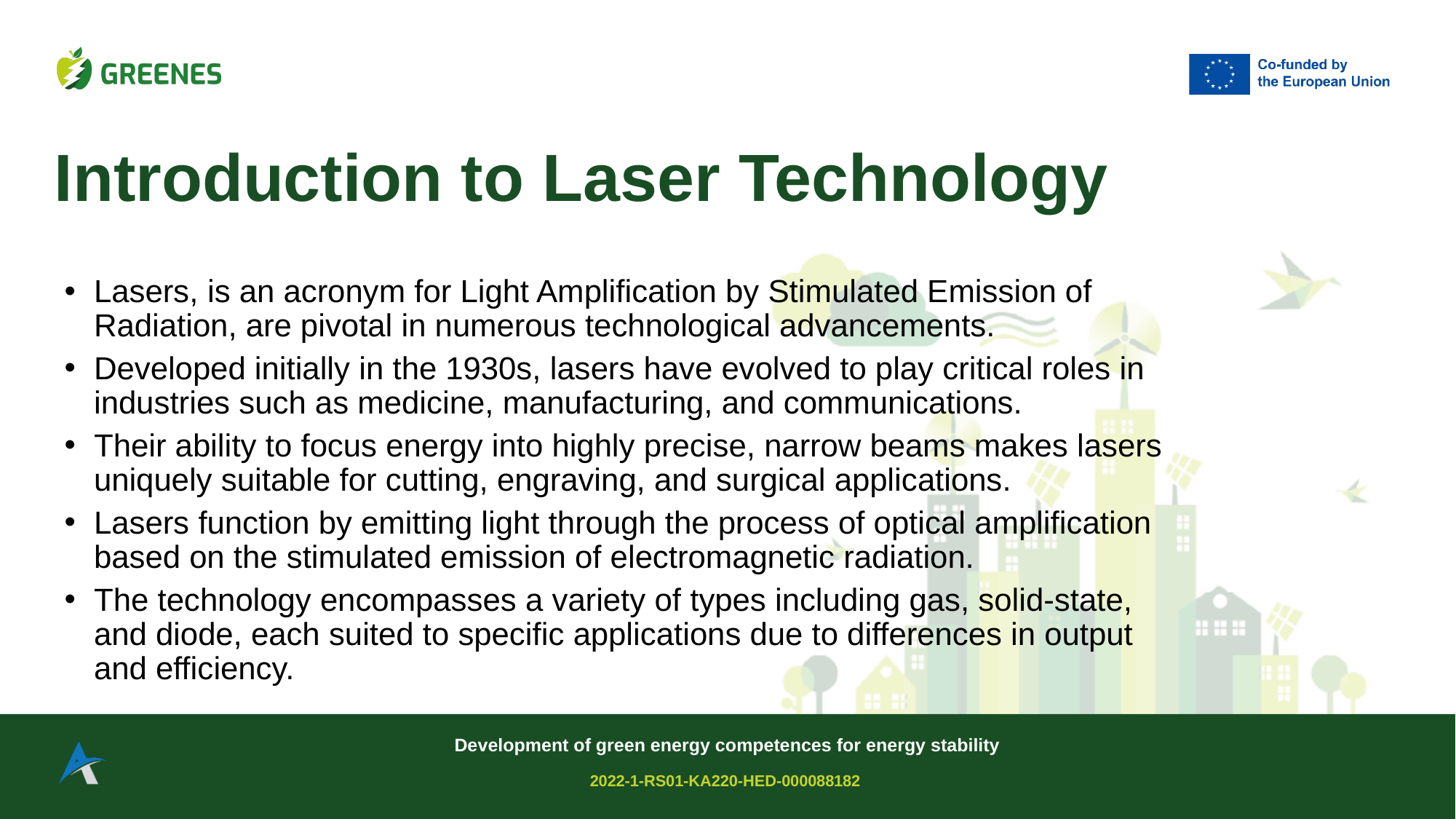

# Introduction to Laser Technology
Lasers, is an acronym for Light Amplification by Stimulated Emission of Radiation, are pivotal in numerous technological advancements.
Developed initially in the 1930s, lasers have evolved to play critical roles in industries such as medicine, manufacturing, and communications.
Their ability to focus energy into highly precise, narrow beams makes lasers uniquely suitable for cutting, engraving, and surgical applications.
Lasers function by emitting light through the process of optical amplification based on the stimulated emission of electromagnetic radiation.
The technology encompasses a variety of types including gas, solid-state, and diode, each suited to specific applications due to differences in output and efficiency.